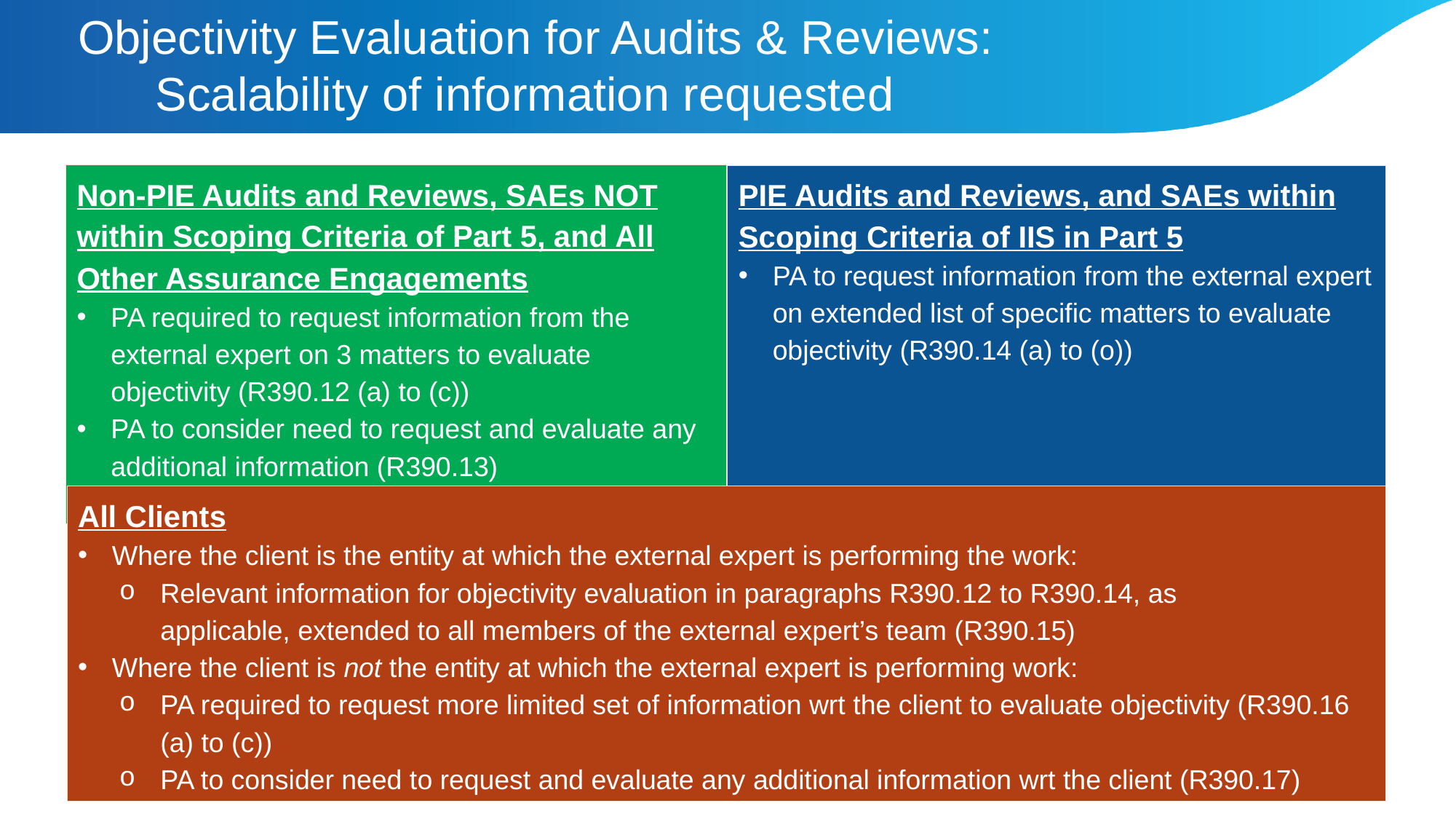

# Objectivity Evaluation for Audits & Reviews: Scalability of information requested
Non-PIE Audits and Reviews, SAEs NOT within Scoping Criteria of Part 5, and All Other Assurance Engagements
PA required to request information from the external expert on 3 matters to evaluate objectivity (R390.12 (a) to (c))
PA to consider need to request and evaluate any additional information (R390.13)
PIE Audits and Reviews, and SAEs within Scoping Criteria of IIS in Part 5
PA to request information from the external expert on extended list of specific matters to evaluate objectivity (R390.14 (a) to (o))

All Clients
Where the client is the entity at which the external expert is performing the work:
Relevant information for objectivity evaluation in paragraphs R390.12 to R390.14, as applicable, extended to all members of the external expert’s team (R390.15)
Where the client is not the entity at which the external expert is performing work:
PA required to request more limited set of information wrt the client to evaluate objectivity (R390.16 (a) to (c))
PA to consider need to request and evaluate any additional information wrt the client (R390.17)
7